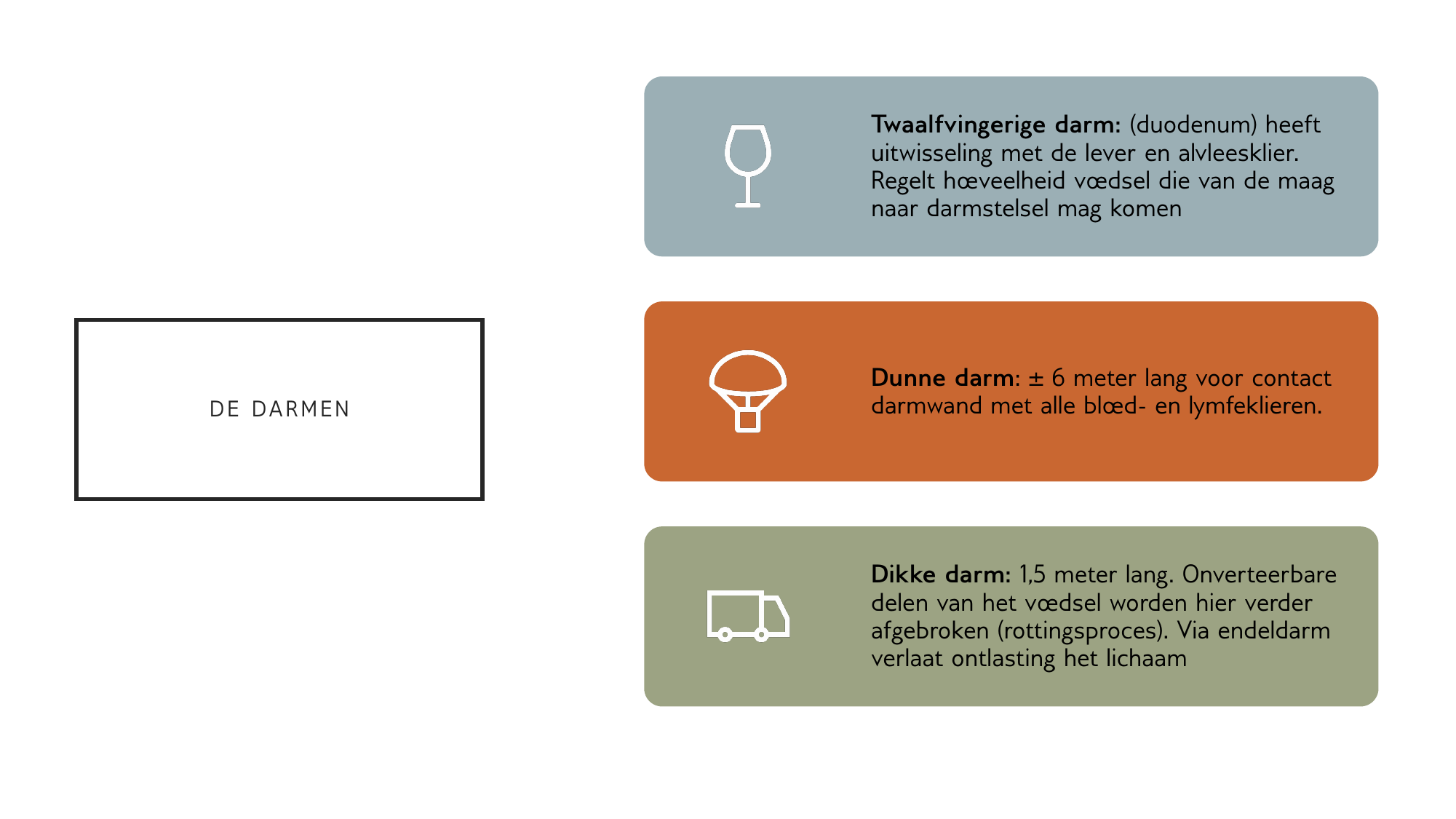

Twaalfvingerige darm: (duodenum) heeft uitwisseling met de lever en alvleesklier. Regelt hoeveelheid voedsel die van de maag naar darmstelsel mag komen
Dunne darm: ± 6 meter lang voor contact darmwand met alle bloed- en lymfeklieren.
Dikke darm: 1,5 meter lang. Onverteerbare delen van het voedsel worden hier verder afgebroken (rottingsproces). Via endeldarm verlaat ontlasting het lichaam
# De darmen